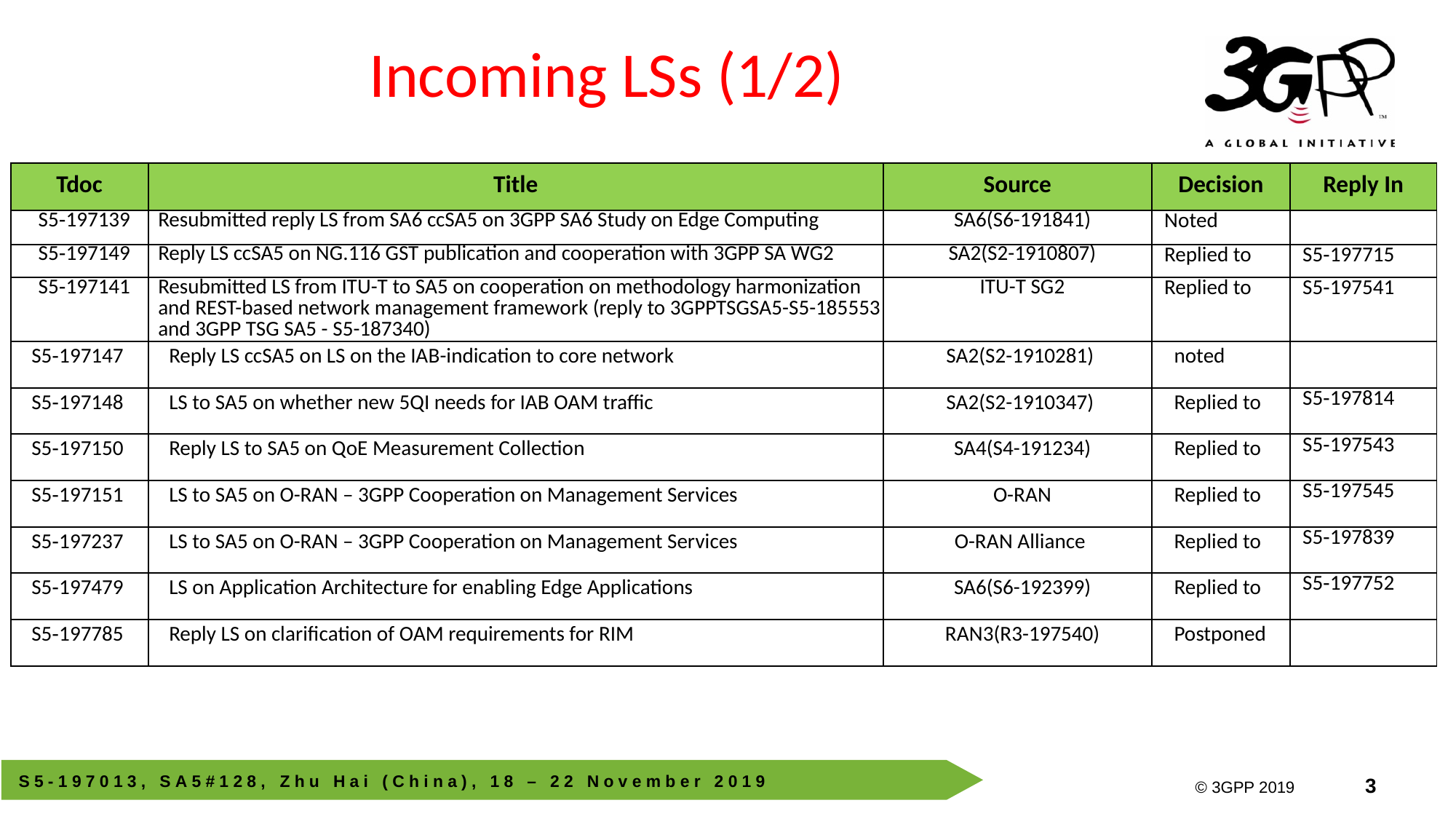

# Incoming LSs (1/2)
| Tdoc | Title | Source | Decision | Reply In |
| --- | --- | --- | --- | --- |
| S5‑197139 | Resubmitted reply LS from SA6 ccSA5 on 3GPP SA6 Study on Edge Computing | SA6(S6-191841) | Noted |  |
| S5‑197149 | Reply LS ccSA5 on NG.116 GST publication and cooperation with 3GPP SA WG2 | SA2(S2-1910807) | Replied to | S5‑197715 |
| S5‑197141 | Resubmitted LS from ITU-T to SA5 on cooperation on methodology harmonization and REST-based network management framework (reply to 3GPPTSGSA5-S5-185553 and 3GPP TSG SA5 - S5-187340) | ITU-T SG2 | Replied to | S5‑197541 |
| S5‑197147 | Reply LS ccSA5 on LS on the IAB-indication to core network | SA2(S2-1910281) | noted |  |
| S5‑197148 | LS to SA5 on whether new 5QI needs for IAB OAM traffic | SA2(S2-1910347) | Replied to | S5‑197814 |
| S5‑197150 | Reply LS to SA5 on QoE Measurement Collection | SA4(S4-191234) | Replied to | S5‑197543 |
| S5‑197151 | LS to SA5 on O-RAN – 3GPP Cooperation on Management Services | O-RAN | Replied to | S5‑197545 |
| S5‑197237 | LS to SA5 on O-RAN – 3GPP Cooperation on Management Services | O-RAN Alliance | Replied to | S5‑197839 |
| S5‑197479 | LS on Application Architecture for enabling Edge Applications | SA6(S6-192399) | Replied to | S5‑197752 |
| S5‑197785 | Reply LS on clarification of OAM requirements for RIM | RAN3(R3-197540) | Postponed |  |